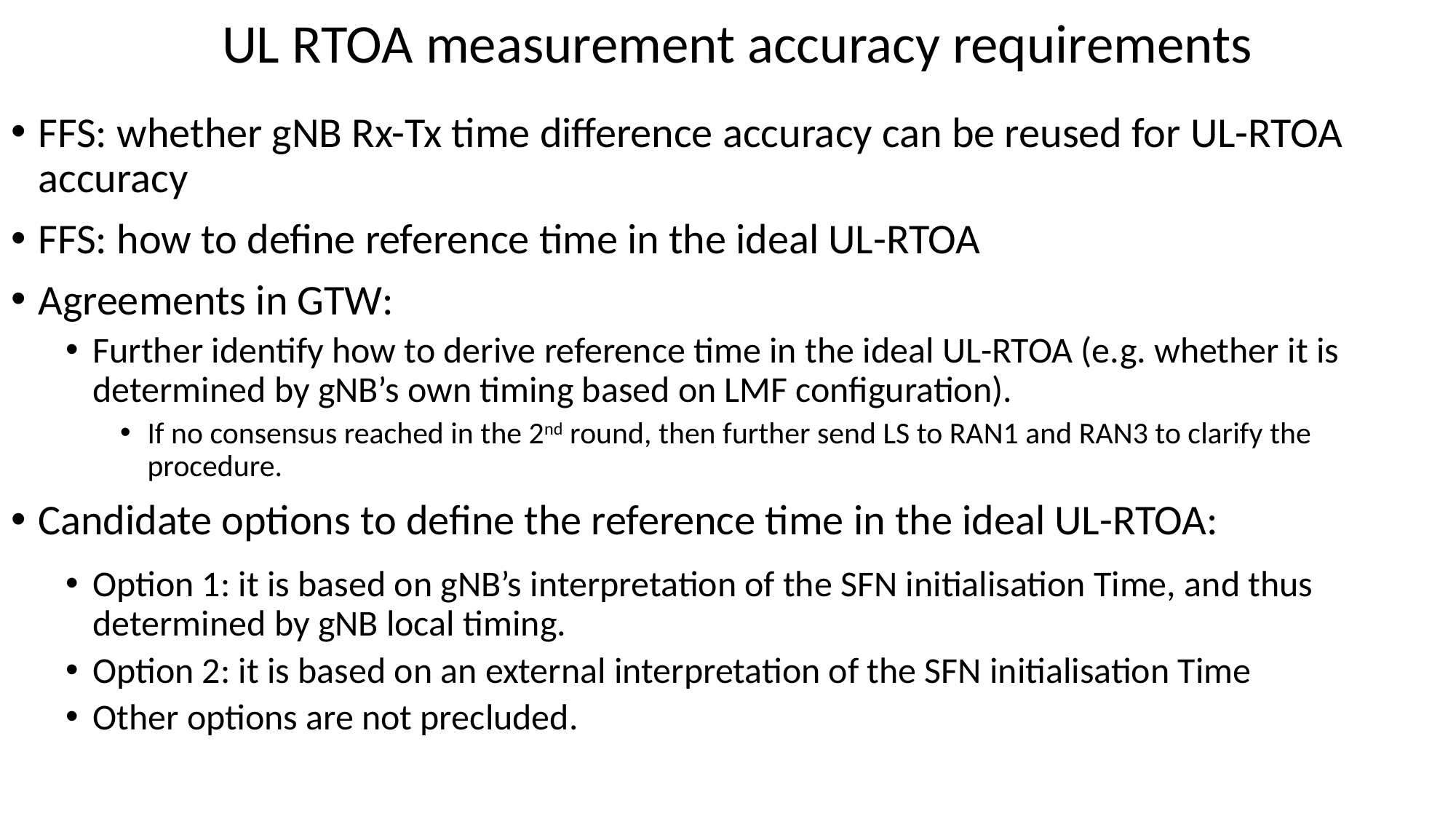

# UL RTOA measurement accuracy requirements
FFS: whether gNB Rx-Tx time difference accuracy can be reused for UL-RTOA accuracy
FFS: how to define reference time in the ideal UL-RTOA
Agreements in GTW:
Further identify how to derive reference time in the ideal UL-RTOA (e.g. whether it is determined by gNB’s own timing based on LMF configuration).
If no consensus reached in the 2nd round, then further send LS to RAN1 and RAN3 to clarify the procedure.
Candidate options to define the reference time in the ideal UL-RTOA:
Option 1: it is based on gNB’s interpretation of the SFN initialisation Time, and thus determined by gNB local timing.
Option 2: it is based on an external interpretation of the SFN initialisation Time
Other options are not precluded.